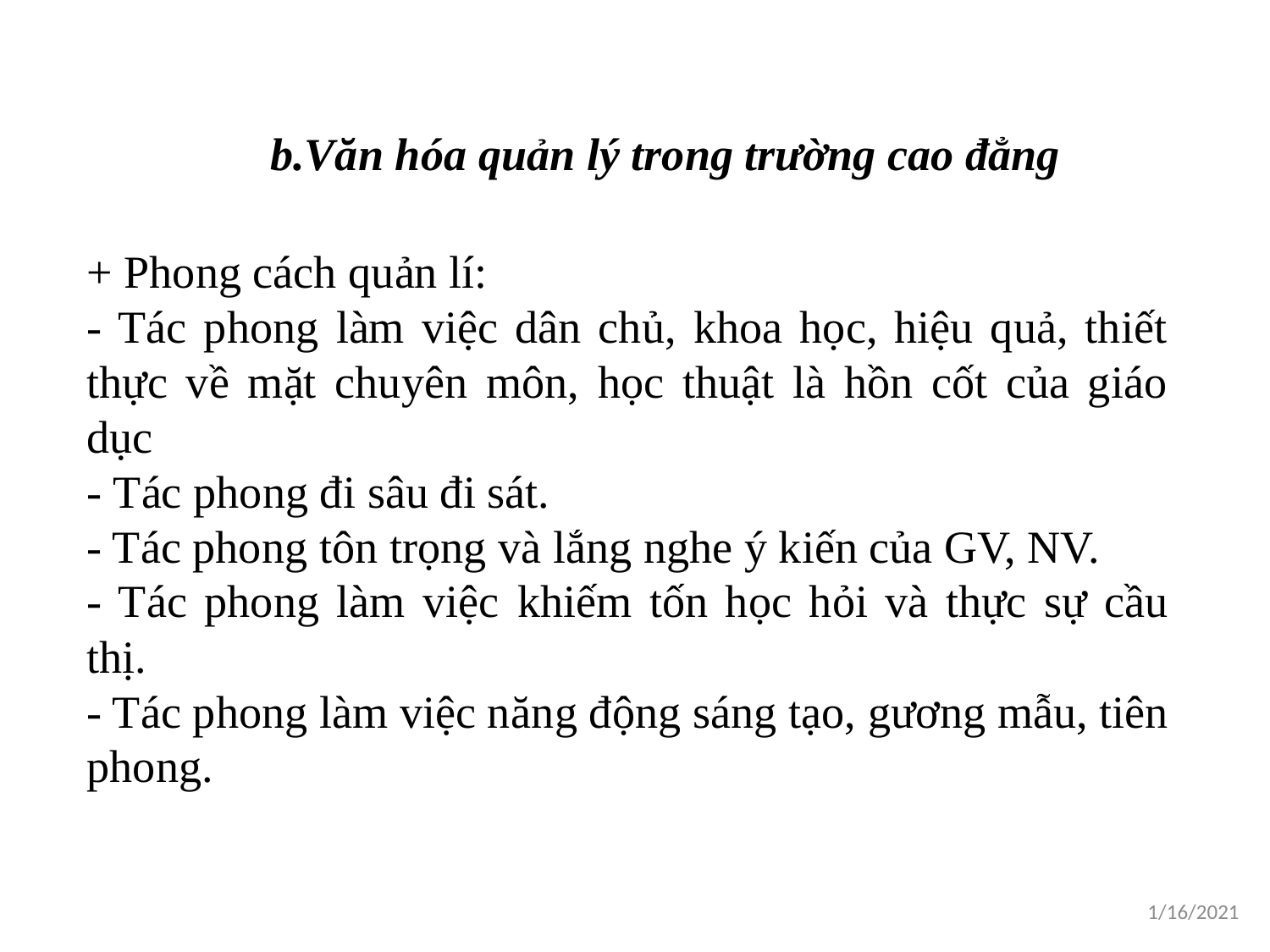

b.Văn hóa quản lý trong trường cao đẳng
+ Phong cách quản lí:
- Tác phong làm việc dân chủ, khoa học, hiệu quả, thiết thực về mặt chuyên môn, học thuật là hồn cốt của giáo dục
- Tác phong đi sâu đi sát.
- Tác phong tôn trọng và lắng nghe ý kiến của GV, NV.
- Tác phong làm việc khiếm tốn học hỏi và thực sự cầu thị.
- Tác phong làm việc năng động sáng tạo, gương mẫu, tiên phong.
1/16/2021